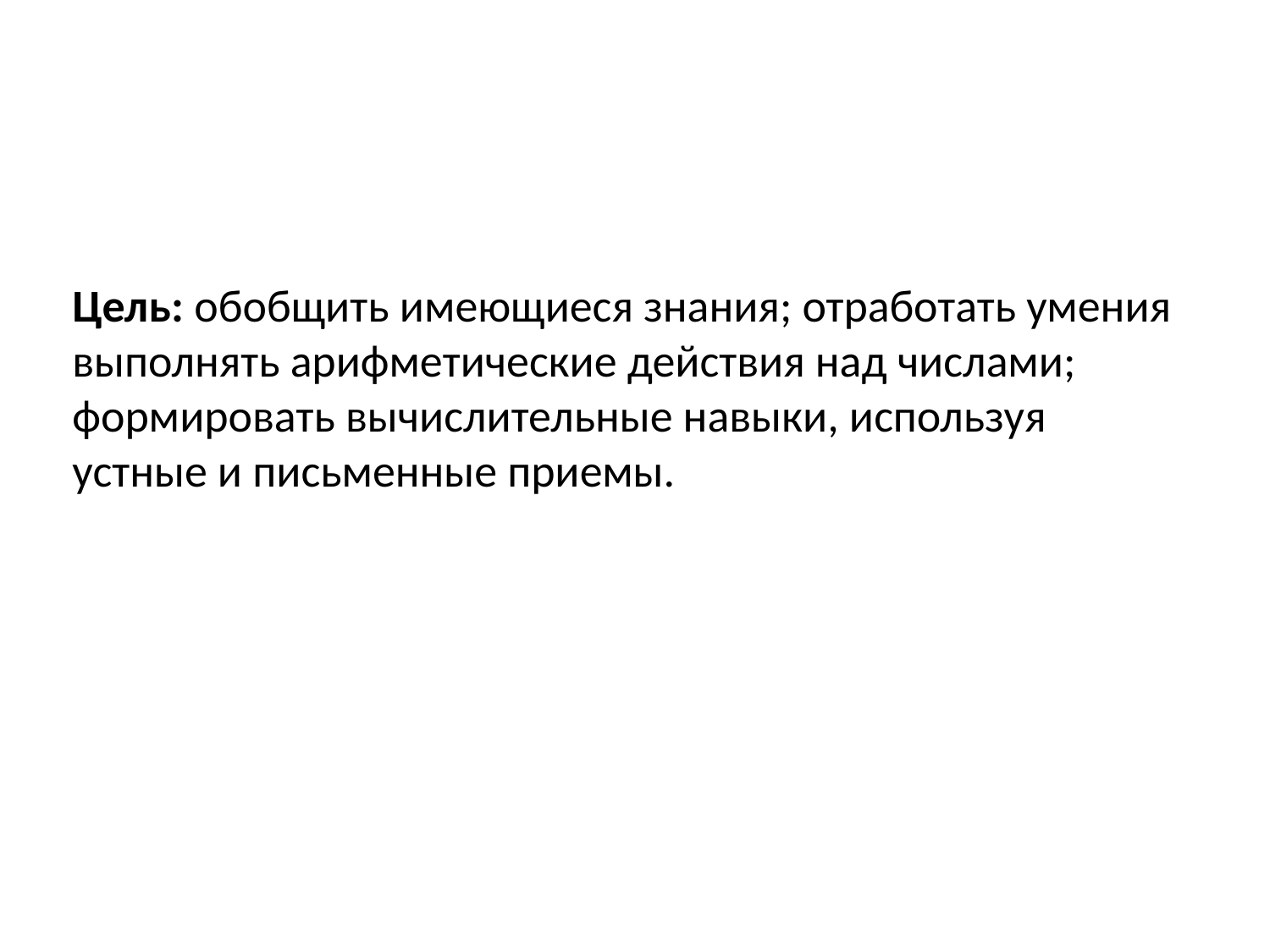

# Цель: обобщить имеющиеся знания; отработать умения выполнять арифметические действия над числами; формировать вычислительные навыки, используя устные и письменные приемы.